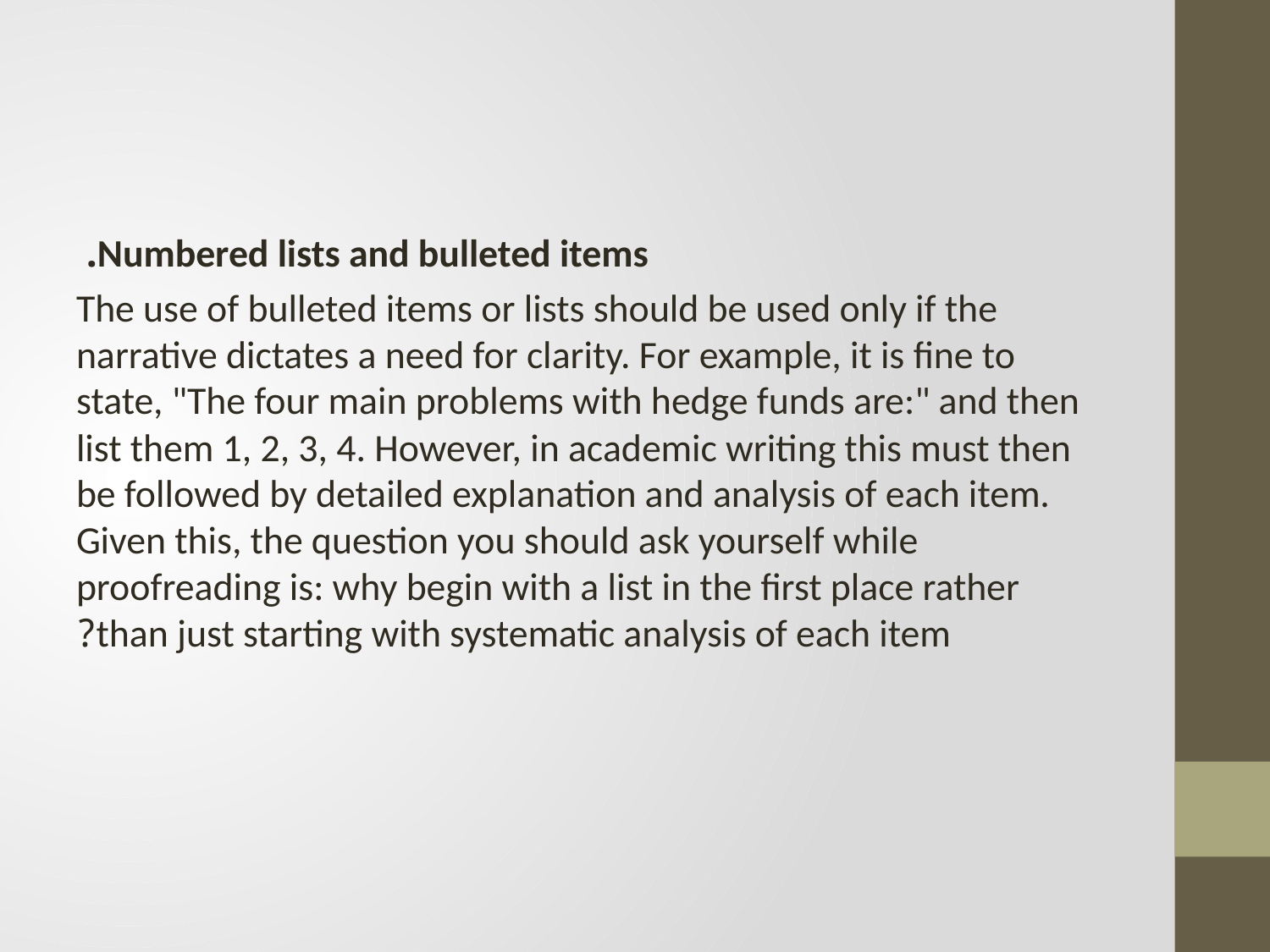

#
	Numbered lists and bulleted items.
The use of bulleted items or lists should be used only if the narrative dictates a need for clarity. For example, it is fine to state, "The four main problems with hedge funds are:" and then list them 1, 2, 3, 4. However, in academic writing this must then be followed by detailed explanation and analysis of each item. Given this, the question you should ask yourself while proofreading is: why begin with a list in the first place rather than just starting with systematic analysis of each item?